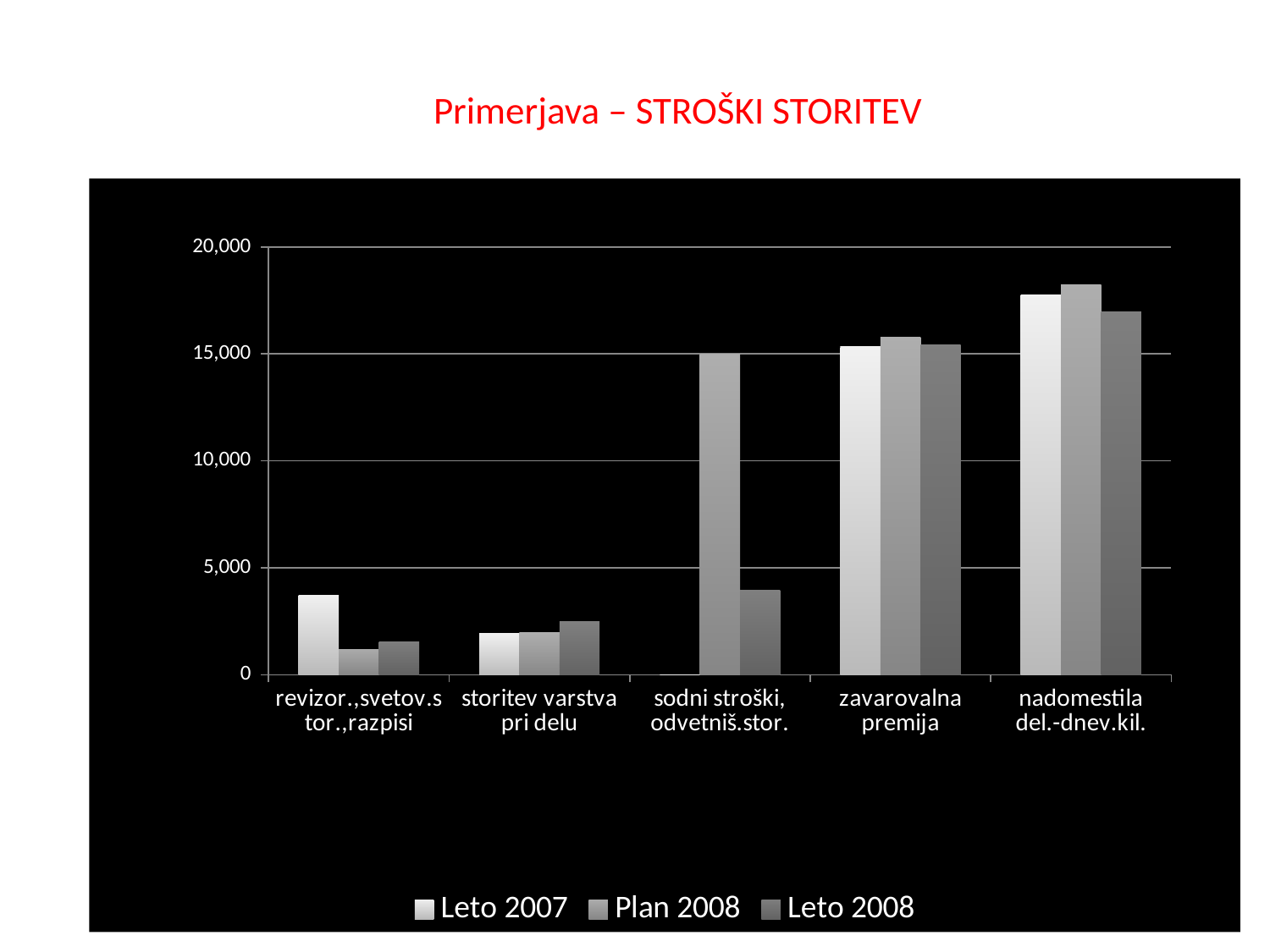

# Primerjava – STROŠKI STORITEV

### Chart

| Category | Leto 2007 | Plan 2008 | Leto 2008 |
|---|---|---|---|
| revizor.,svetov.stor.,razpisi | 3699.39 | 1200.0 | 1557.5 |
| storitev varstva pri delu | 1942.31 | 1992.81 | 2472.91 |
| sodni stroški, odvetniš.stor. | 0.0 | 15000.0 | 3953.18 |
| zavarovalna premija | 15364.76 | 15764.24 | 15425.58 |
| nadomestila del.-dnev.kil. | 17752.89 | 18214.46 | 16971.06 |